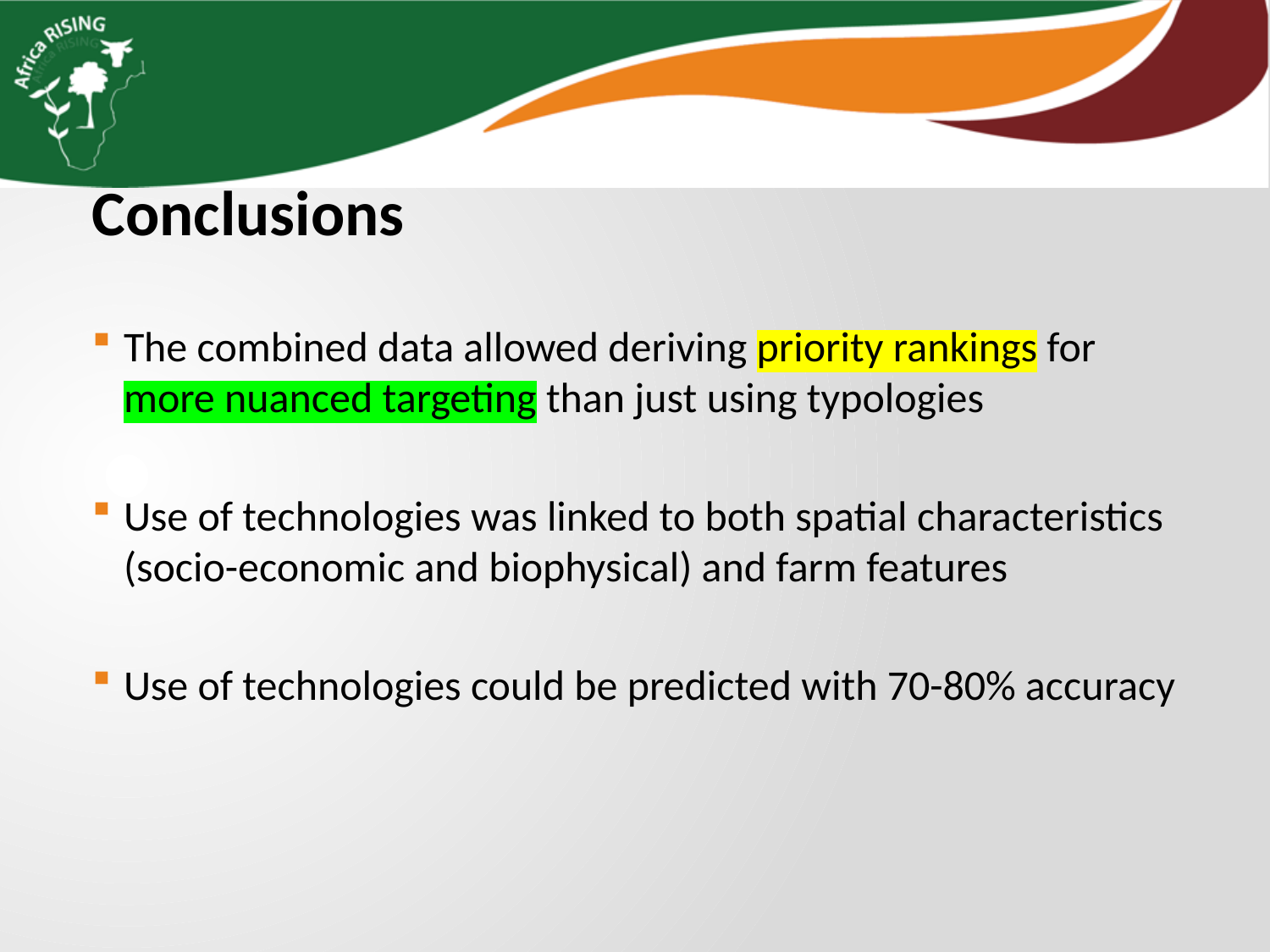

Conclusions

The combined data allowed deriving priority rankings for more nuanced targeting than just using typologies

Use of technologies was linked to both spatial characteristics (socio-economic and biophysical) and farm features

Use of technologies could be predicted with 70-80% accuracy